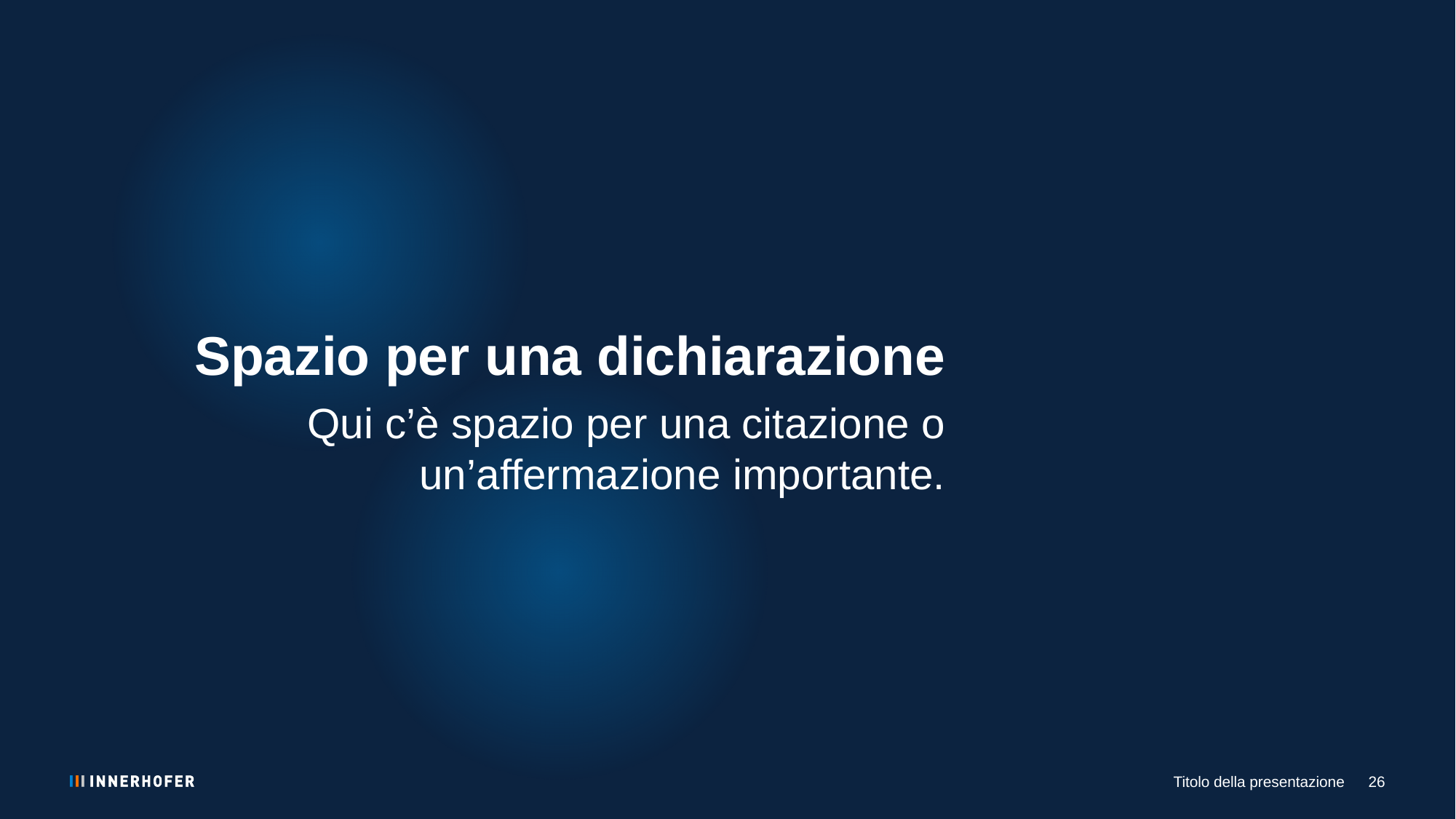

Spazio per una dichiarazione
Qui c’è spazio per una citazione o un’affermazione importante.
Titolo della presentazione
26